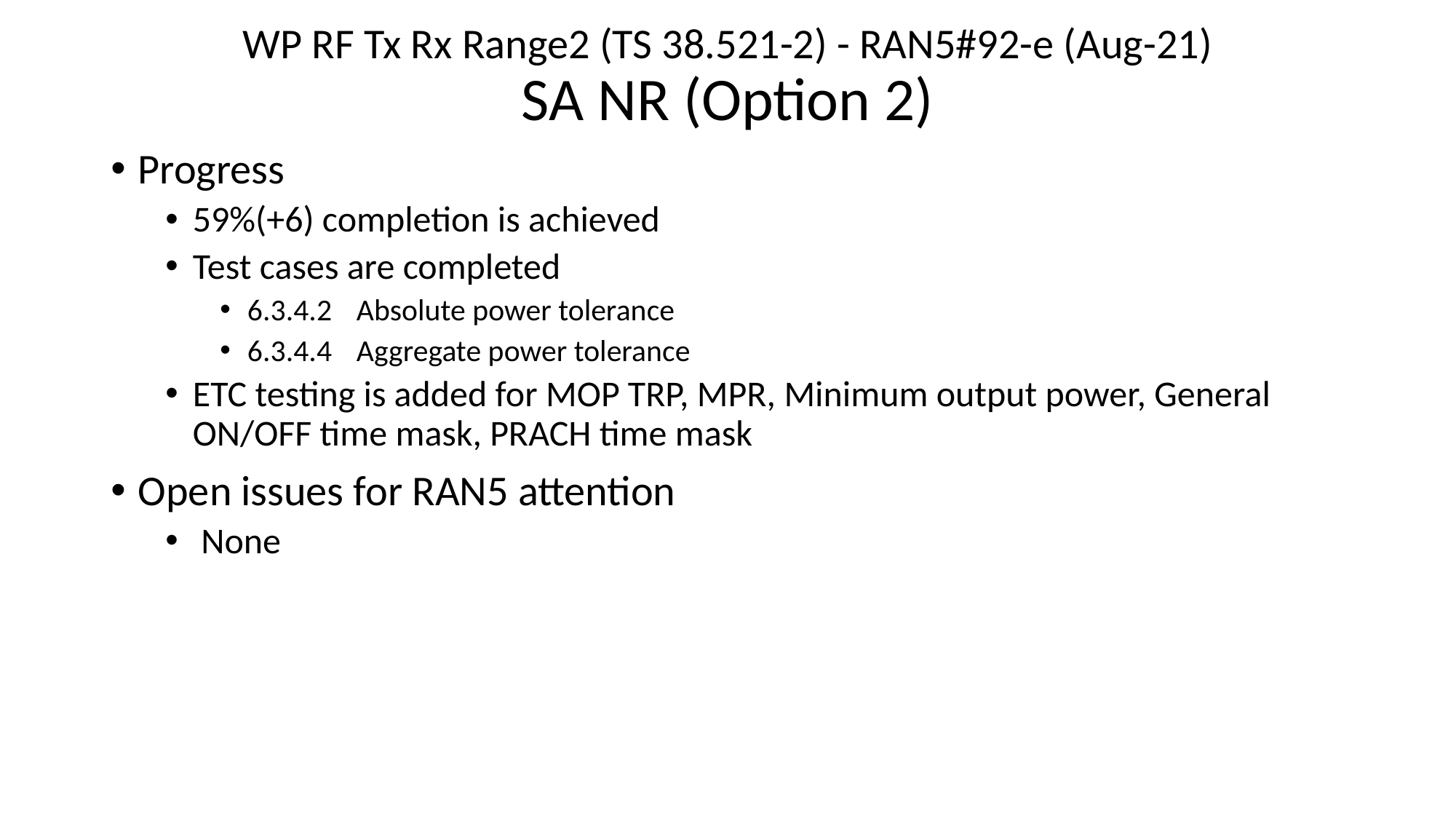

# WP RF Tx Rx Range2 (TS 38.521-2) - RAN5#92-e (Aug-21) SA NR (Option 2)
Progress
59%(+6) completion is achieved
Test cases are completed
6.3.4.2	Absolute power tolerance
6.3.4.4	Aggregate power tolerance
ETC testing is added for MOP TRP, MPR, Minimum output power, General ON/OFF time mask, PRACH time mask
Open issues for RAN5 attention
 None